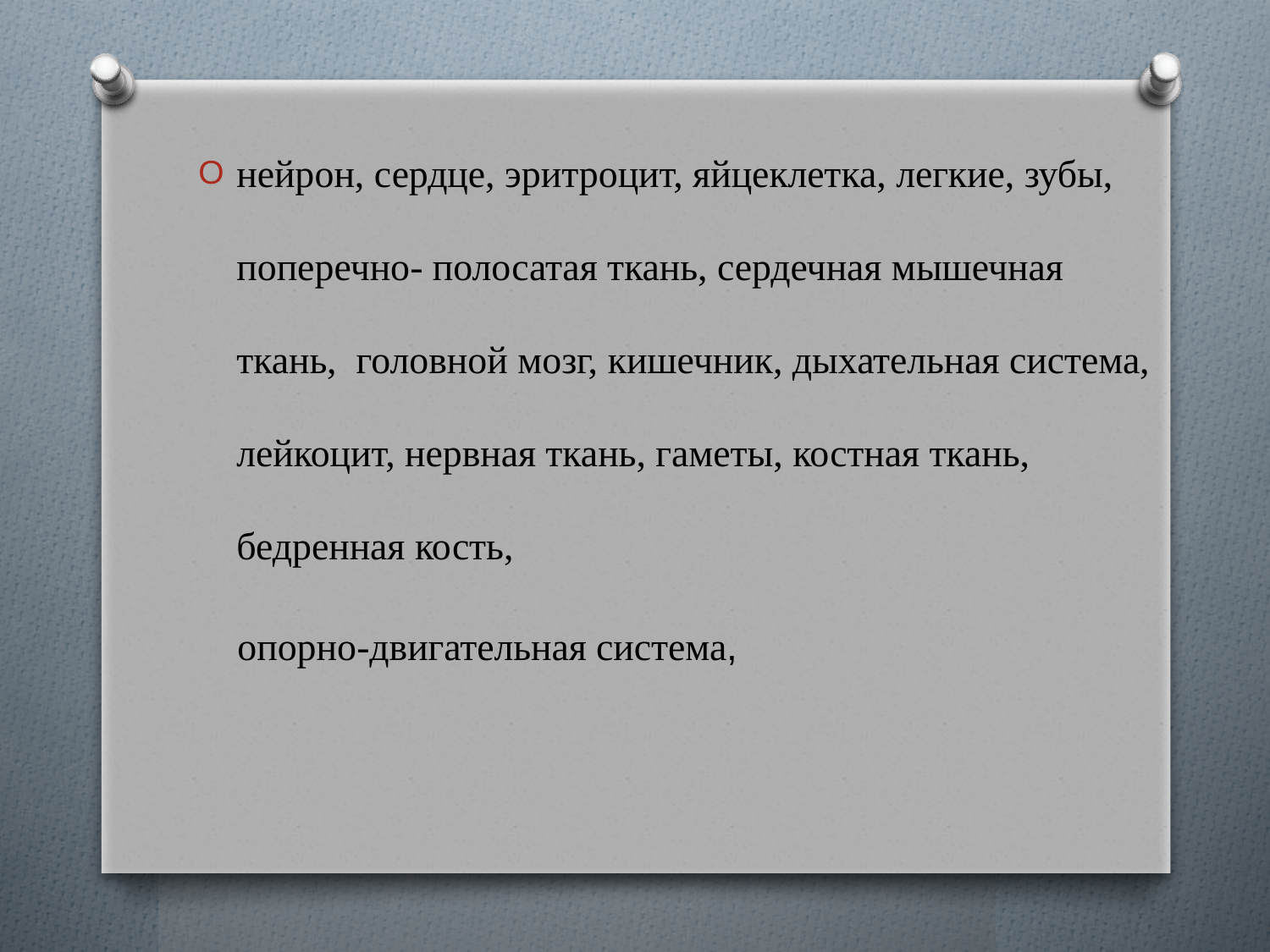

нейрон, сердце, эритроцит, яйцеклетка, легкие, зубы, поперечно- полосатая ткань, сердечная мышечная ткань,  головной мозг, кишечник, дыхательная система,  лейкоцит, нервная ткань, гаметы, костная ткань, бедренная кость,
    опорно-двигательная система,